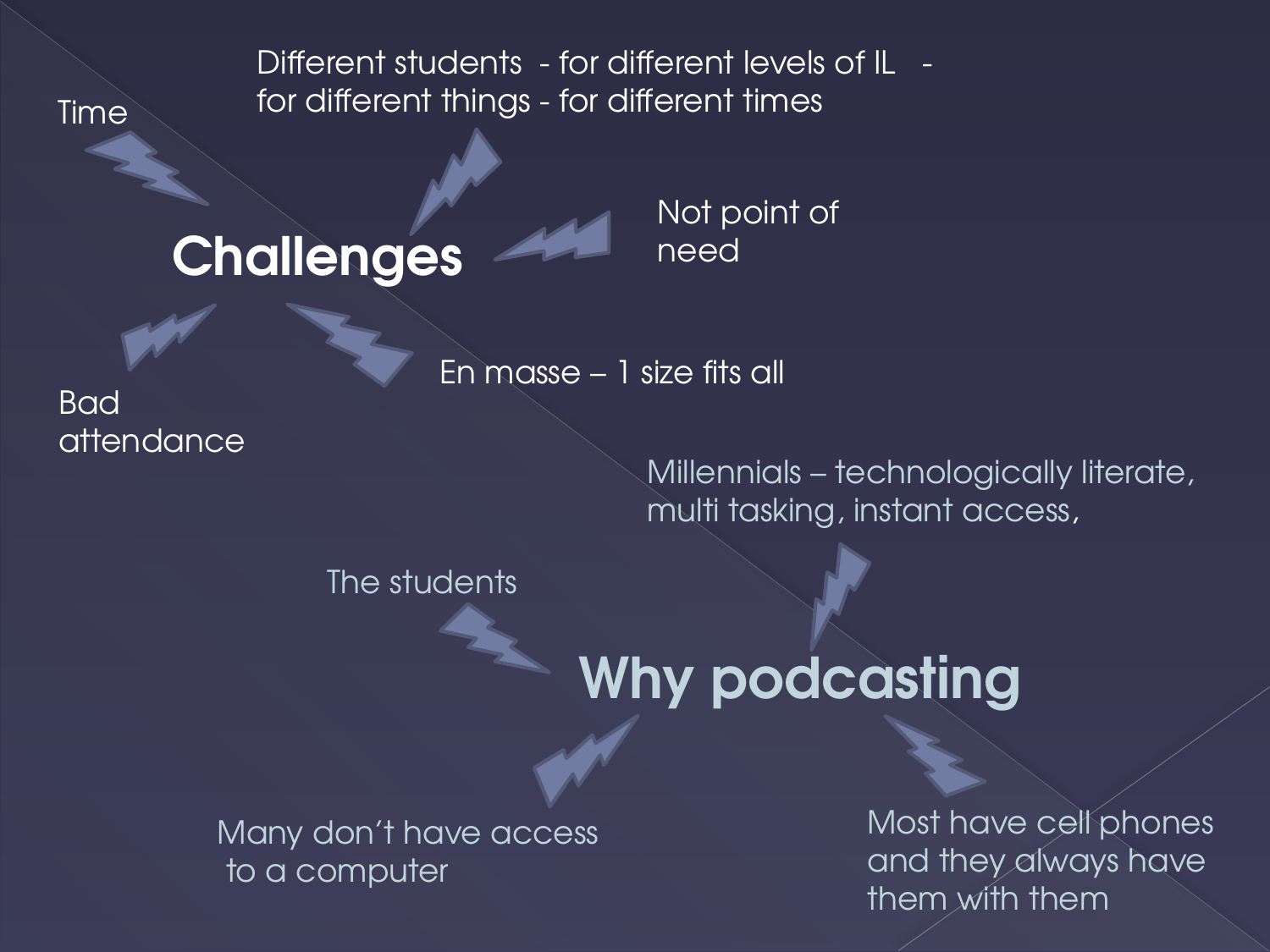

Different students  - for different levels of IL   - for different things - for different times
Time

Not point of need

 Challenges

En masse – 1 size fits all
Bad
attendance
Millennials – technologically literate, multi tasking, instant access,

The students

  Why podcasting

Most have cell phones
and they always have
them with them
Many don’t have access
 to a computer